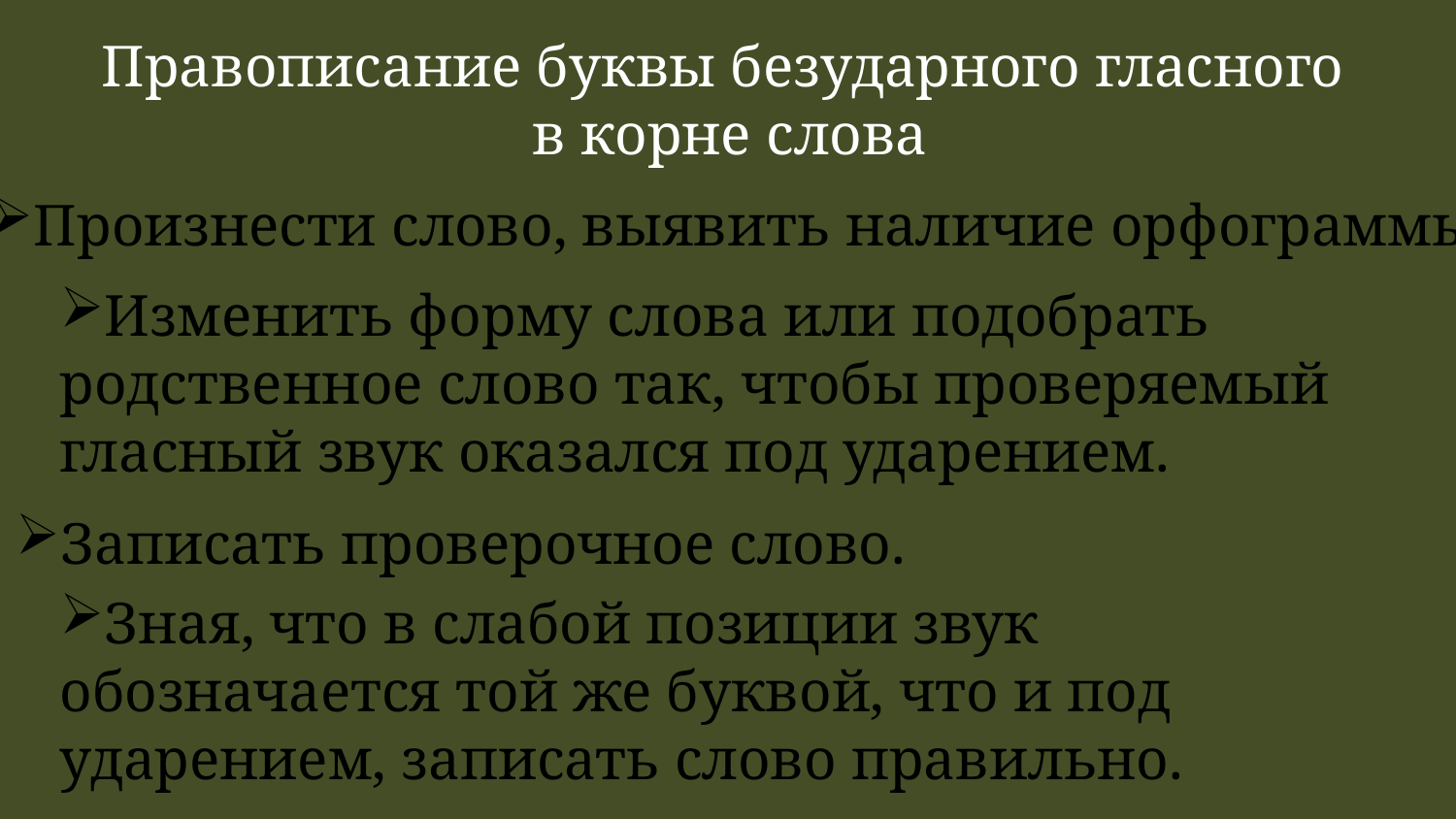

Правописание буквы безударного гласного
 в корне слова
Произнести слово, выявить наличие орфограммы.
Изменить форму слова или подобрать родственное слово так, чтобы проверяемый гласный звук оказался под ударением.
Записать проверочное слово.
Зная, что в слабой позиции звук обозначается той же буквой, что и под ударением, записать слово правильно.